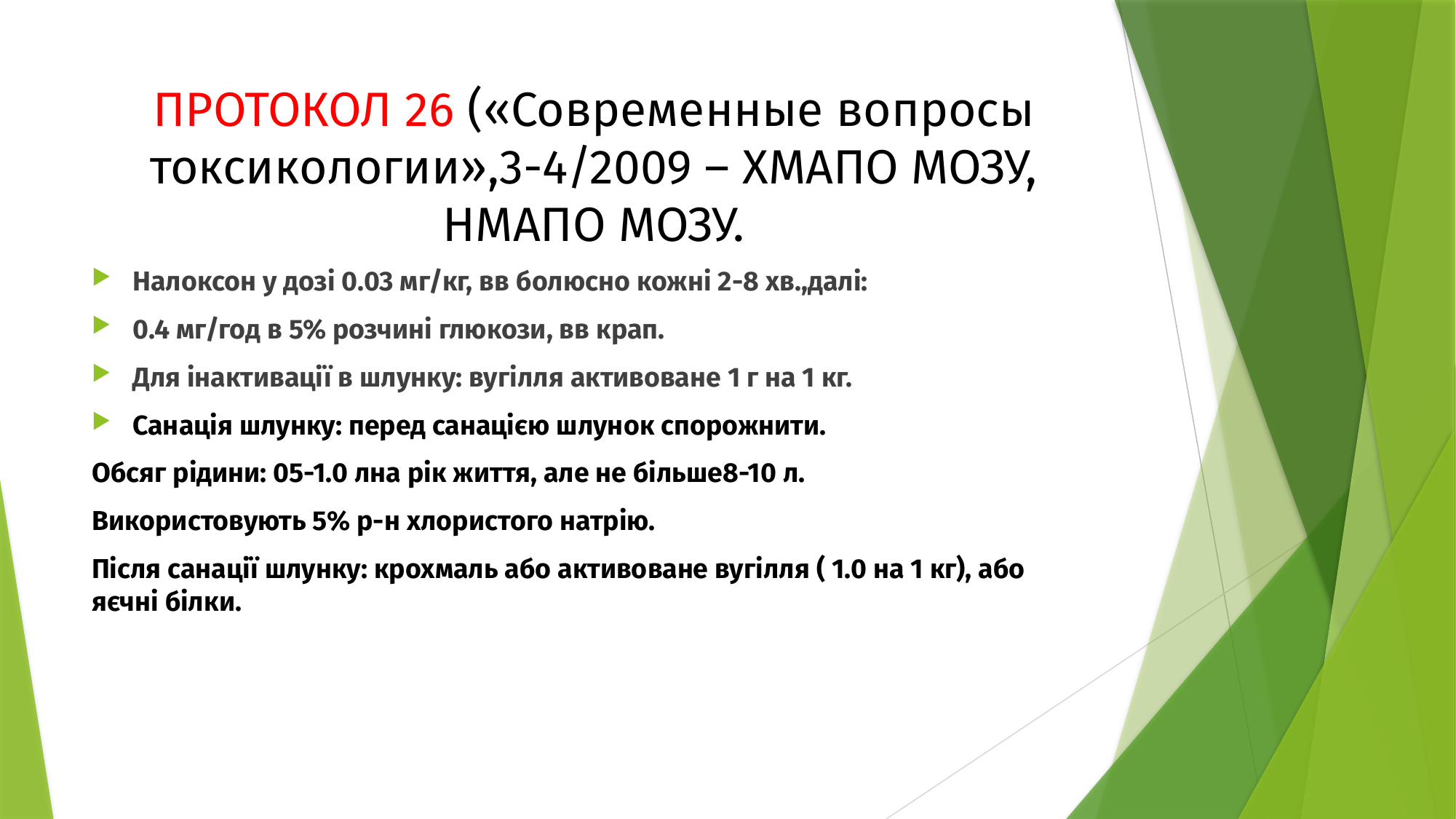

# ПРОТОКОЛ 26 («Современные вопросы токсикологии»,3-4/2009 – ХМАПО МОЗУ, НМАПО МОЗУ.
Налоксон у дозі 0.03 мг/кг, вв болюсно кожні 2-8 хв.,далі:
0.4 мг/год в 5% розчині глюкози, вв крап.
Для інактивації в шлунку: вугілля активоване 1 г на 1 кг.
Санація шлунку: перед санацією шлунок спорожнити.
Обсяг рідини: 05-1.0 лна рік життя, але не більше8-10 л.
Використовують 5% р-н хлористого натрію.
Після санації шлунку: крохмаль або активоване вугілля ( 1.0 на 1 кг), або яєчні білки.